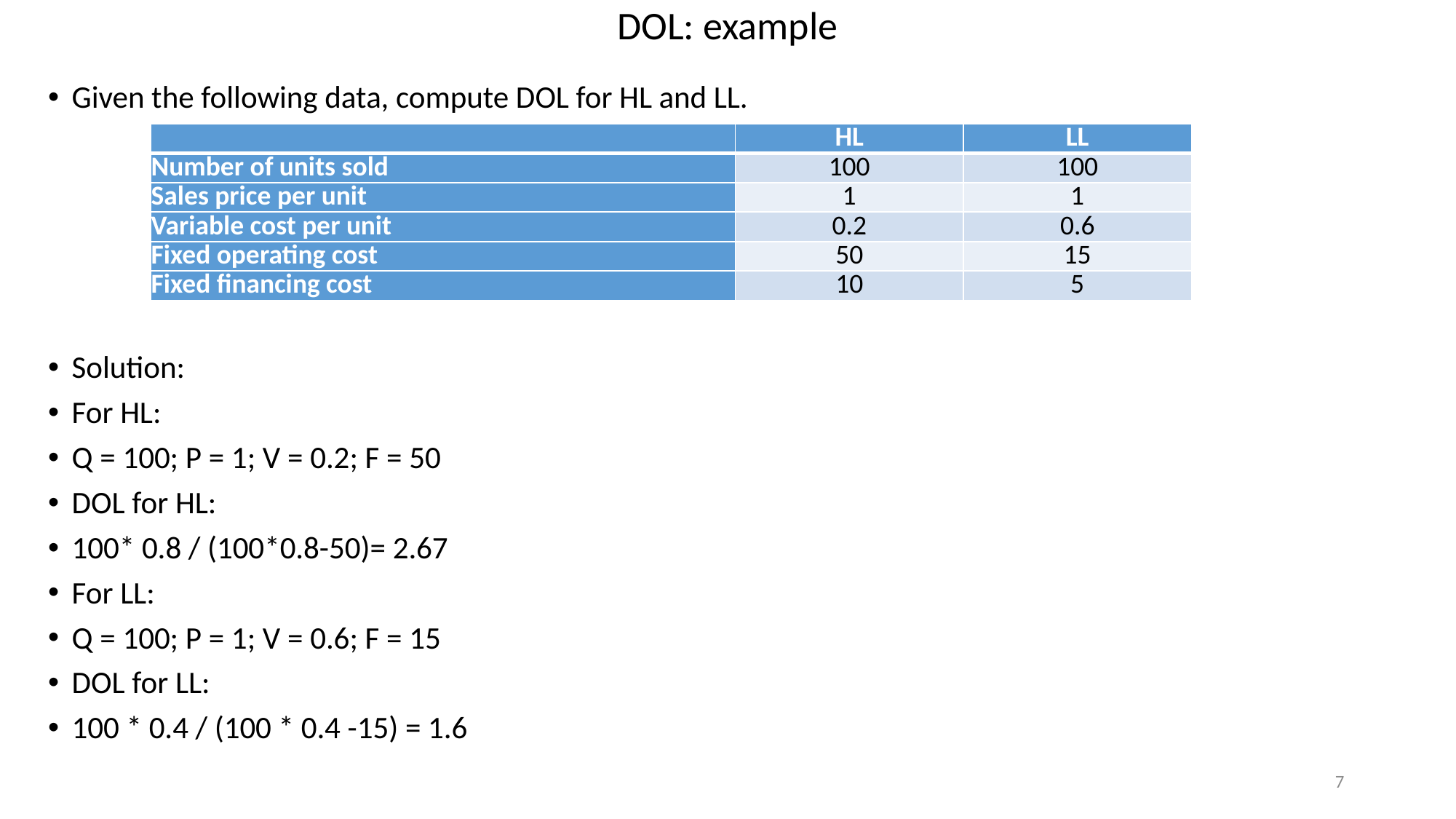

# DOL: example
Given the following data, compute DOL for HL and LL.

Solution:
For HL:
Q = 100; P = 1; V = 0.2; F = 50
DOL for HL:
100* 0.8 / (100*0.8-50)= 2.67
For LL:
Q = 100; P = 1; V = 0.6; F = 15
DOL for LL:
100 * 0.4 / (100 * 0.4 -15) = 1.6

|  | HL | LL |
| --- | --- | --- |
| Number of units sold | 100 | 100 |
| Sales price per unit | 1 | 1 |
| Variable cost per unit | 0.2 | 0.6 |
| Fixed operating cost | 50 | 15 |
| Fixed financing cost | 10 | 5 |
7